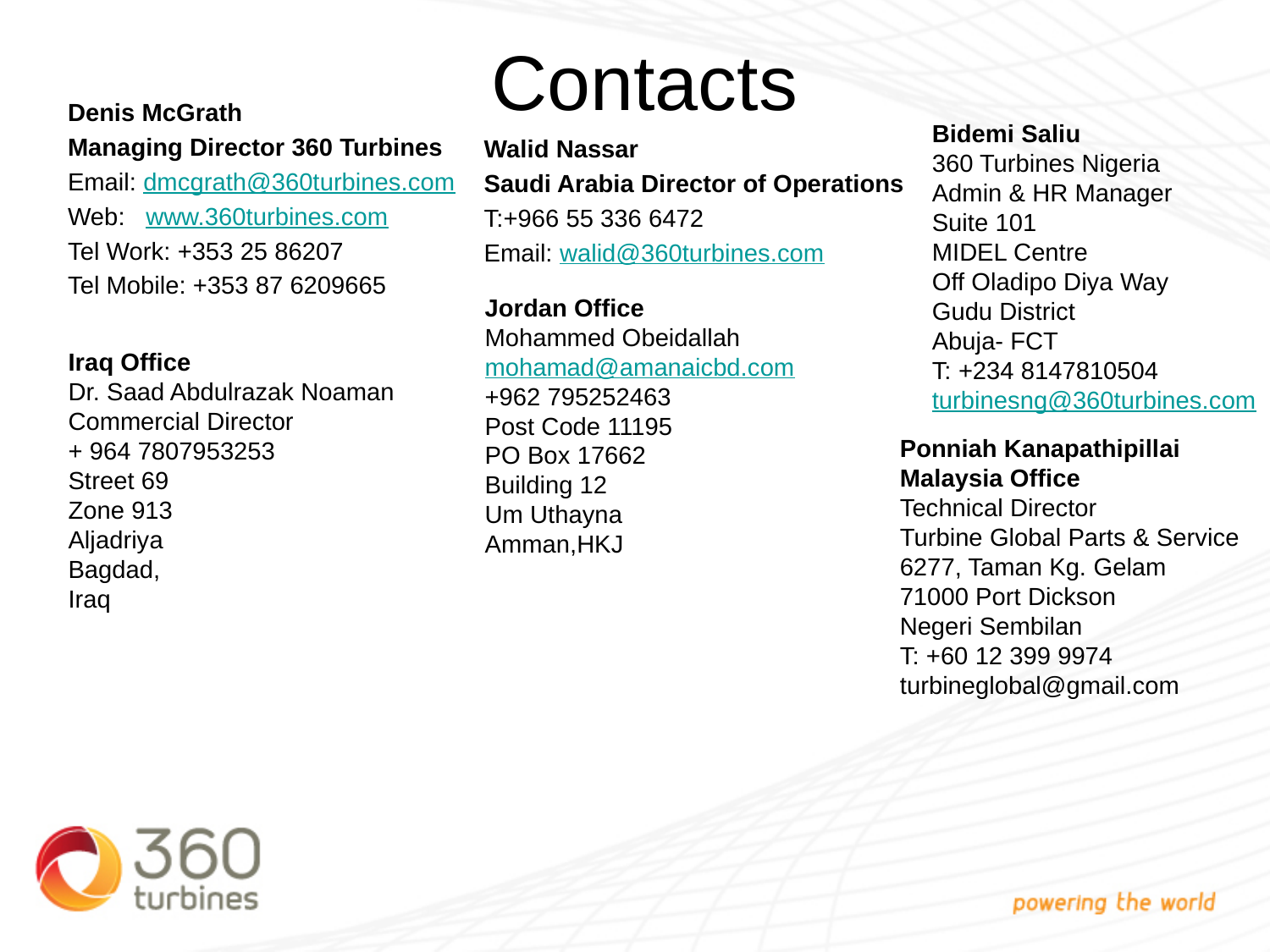

# Contacts

Denis McGrath
Managing Director 360 Turbines
Email: dmcgrath@360turbines.com
Web:   www.360turbines.com
Tel Work: +353 25 86207
Tel Mobile: +353 87 6209665

Bidemi Saliu
360 Turbines Nigeria
Admin & HR Manager
Suite 101
MIDEL Centre
Off Oladipo Diya Way
Gudu District
Abuja- FCT
T: +234 8147810504
turbinesng@360turbines.com

Walid Nassar
Saudi Arabia Director of Operations
T:+966 55 336 6472
Email: walid@360turbines.com

Jordan Office
Mohammed Obeidallah
mohamad@amanaicbd.com
+962 795252463
Post Code 11195
PO Box 17662
Building 12
Um Uthayna
Amman,HKJ
Iraq Office
Dr. Saad Abdulrazak Noaman
Commercial Director
+ 964 7807953253
Street 69
Zone 913
Aljadriya
Bagdad,
Iraq
Ponniah Kanapathipillai
Malaysia Office
Technical Director
Turbine Global Parts & Service
6277, Taman Kg. Gelam
71000 Port Dickson
Negeri Sembilan
T: +60 12 399 9974
turbineglobal@gmail.com